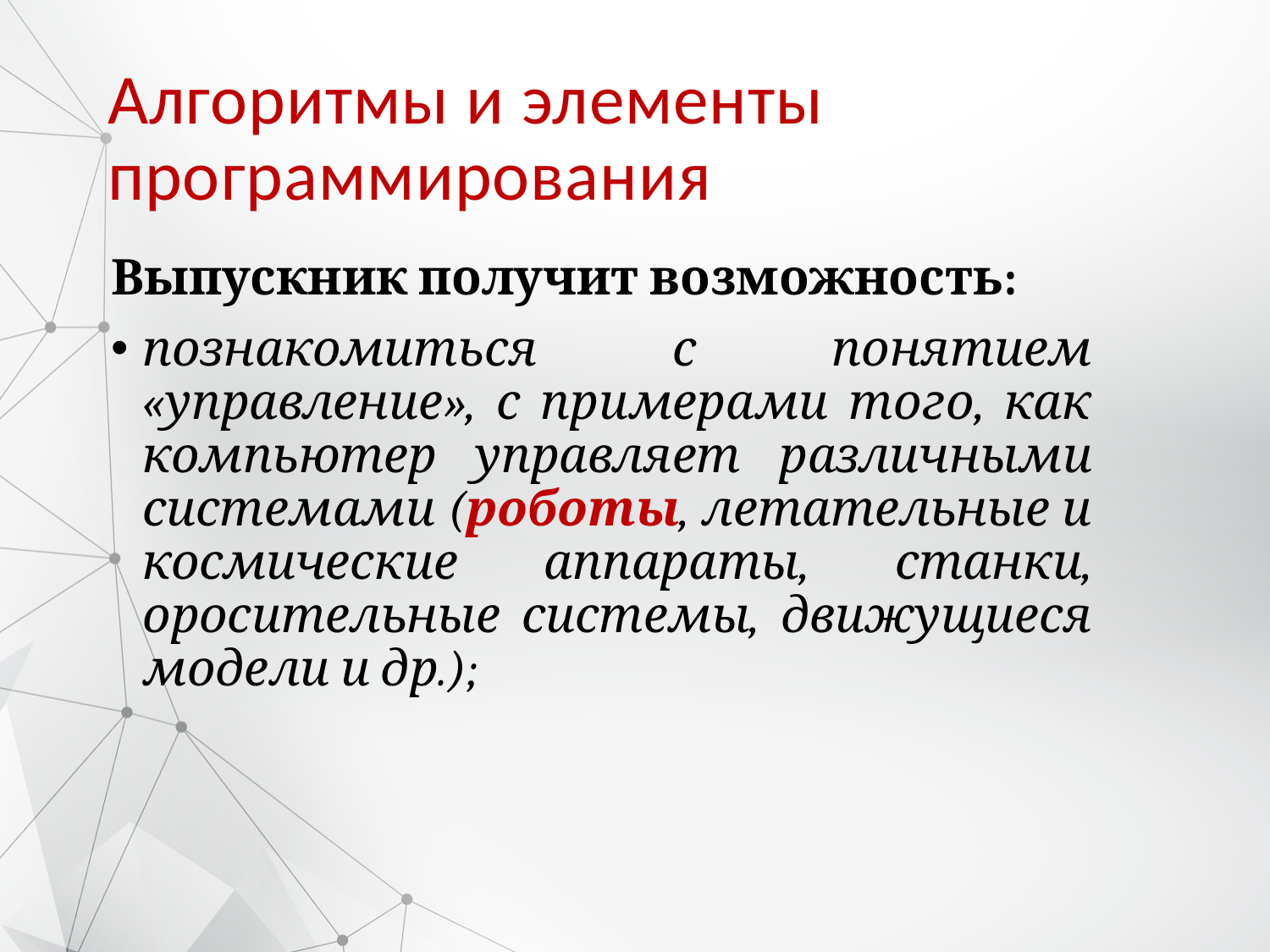

Алгоритмы и элементы программирования
Выпускник получит возможность:
познакомиться с понятием «управление», с примерами того, как компьютер управляет различными системами (роботы, летательные и космические аппараты, станки, оросительные системы, движущиеся модели и др.);